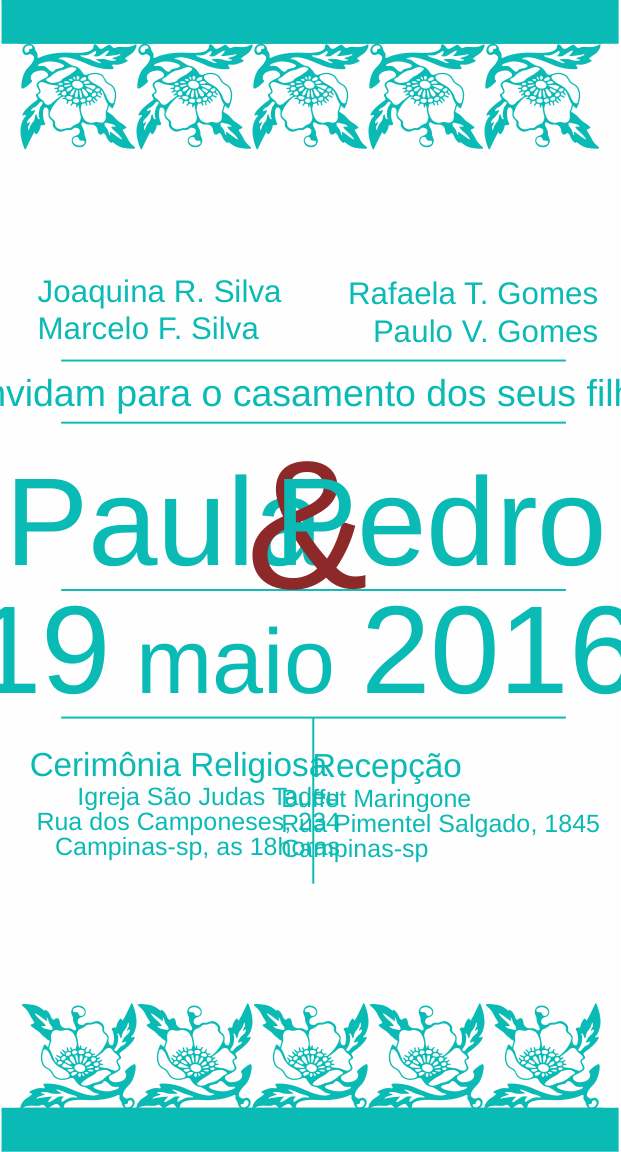

Joaquina R. Silva
Marcelo F. Silva
Rafaela T. Gomes
Paulo V. Gomes
Convidam para o casamento dos seus filhos.
&
Paula
Pedro
19 maio 2016
Cerimônia Religiosa
Recepção
Igreja São Judas Tadeu
Rua dos Camponeses, 234
Campinas-sp, as 18horas
Buffet Maringone
Rua Pimentel Salgado, 1845
Campinas-sp